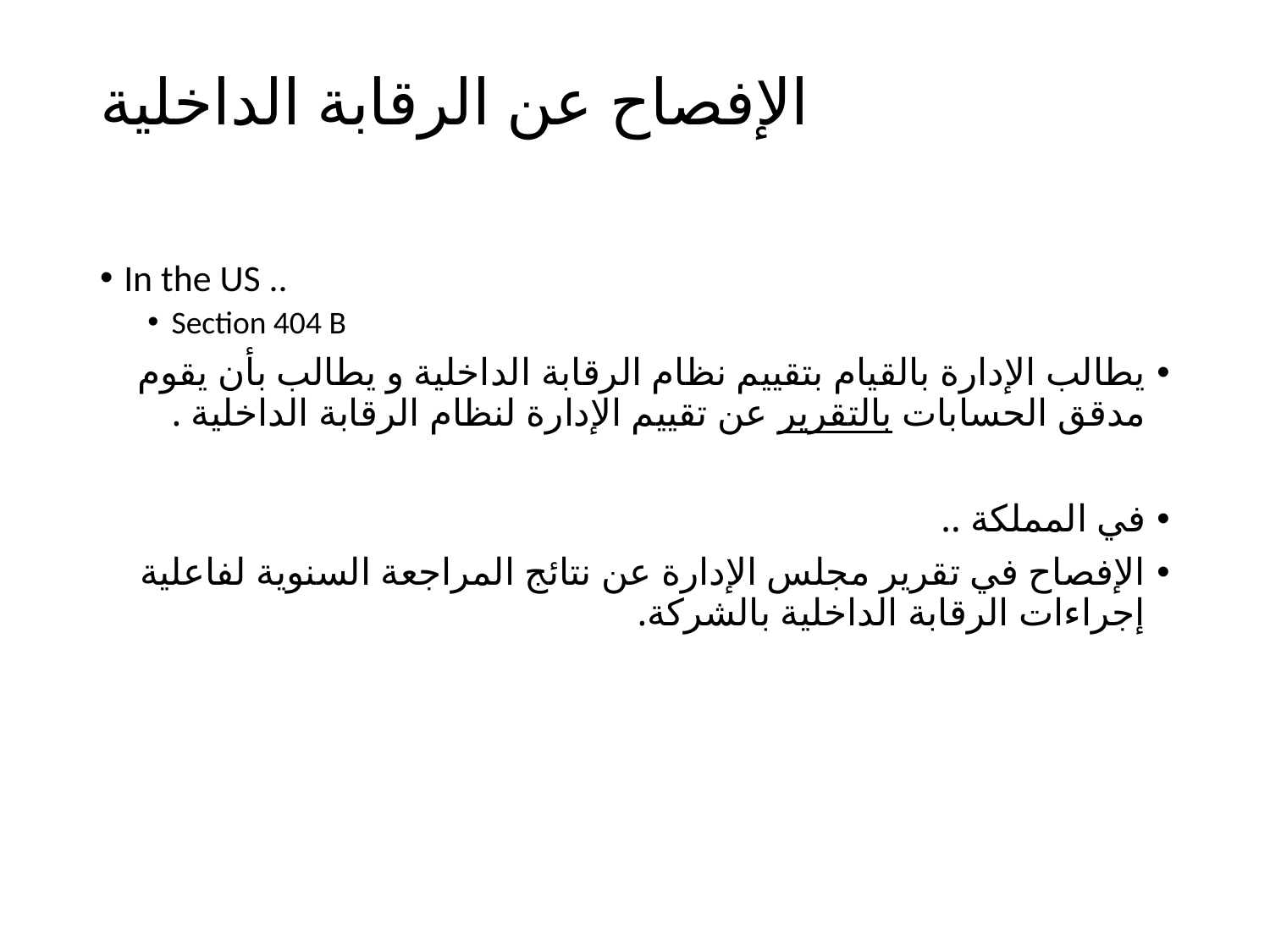

# الإفصاح عن الرقابة الداخلية
In the US ..
Section 404 B
يطالب الإدارة بالقيام بتقييم نظام الرقابة الداخلية و يطالب بأن يقوم مدقق الحسابات بالتقرير عن تقييم الإدارة لنظام الرقابة الداخلية .

في المملكة ..
الإفصاح في تقرير مجلس الإدارة عن نتائج المراجعة السنوية لفاعلية إجراءات الرقابة الداخلية بالشركة.